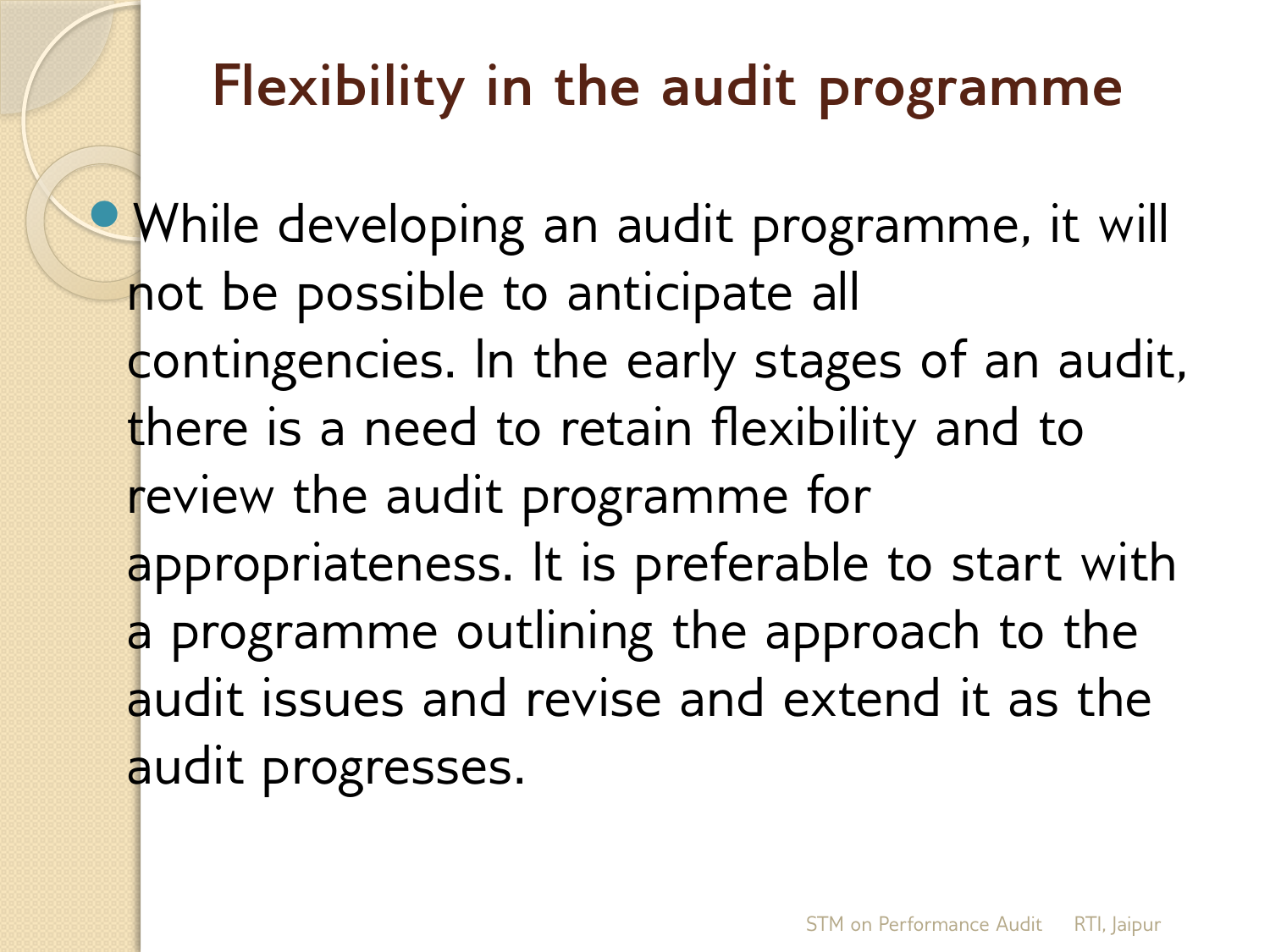

# Flexibility in the audit programme
While developing an audit programme, it will not be possible to anticipate all contingencies. In the early stages of an audit, there is a need to retain flexibility and to review the audit programme for appropriateness. It is preferable to start with a programme outlining the approach to the audit issues and revise and extend it as the audit progresses.

STM on Performance Audit     RTI, Jaipur